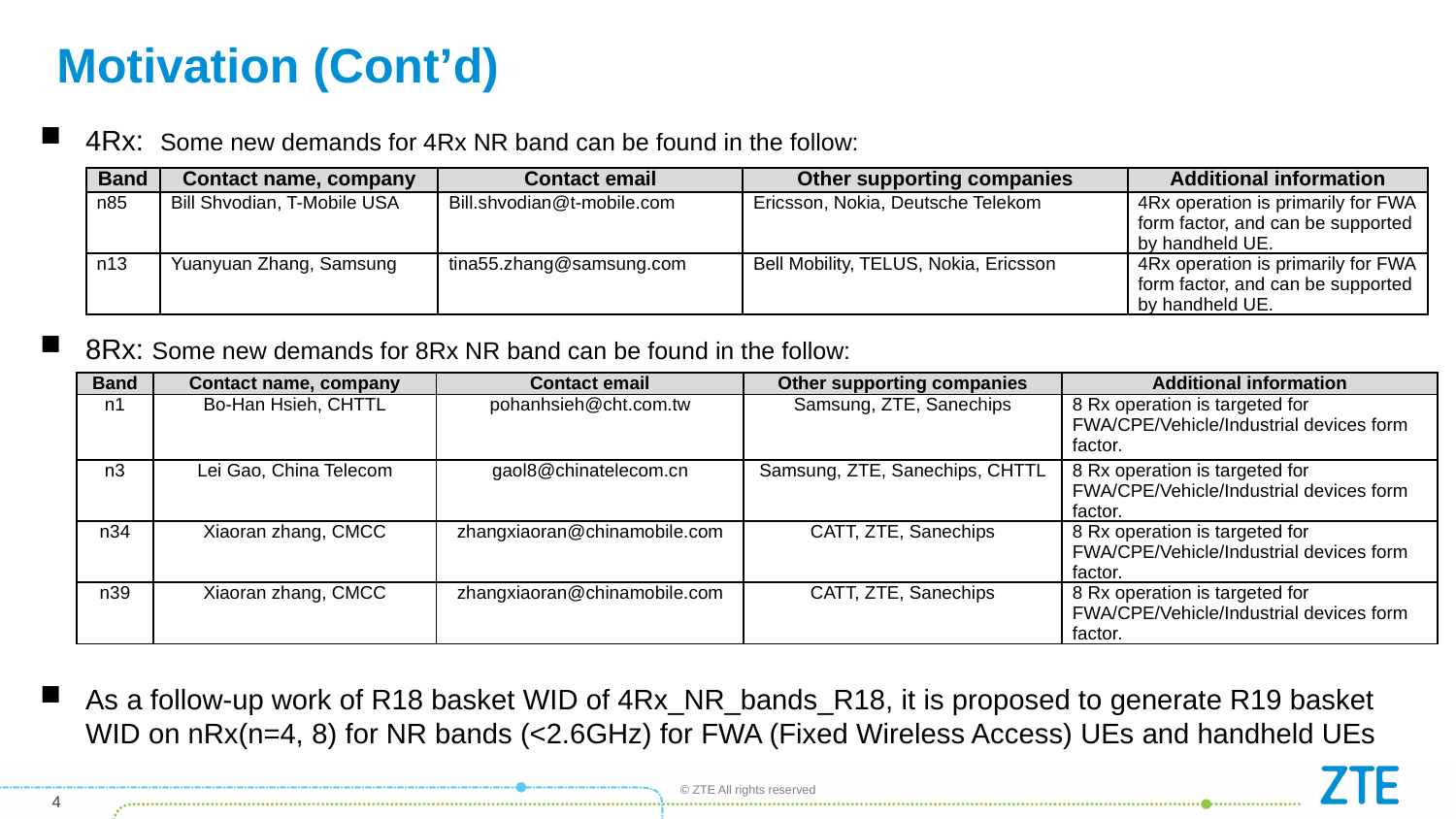

# Motivation (Cont’d)
4Rx:  Some new demands for 4Rx NR band can be found in the follow:

8Rx: Some new demands for 8Rx NR band can be found in the follow:

As a follow-up work of R18 basket WID of 4Rx_NR_bands_R18, it is proposed to generate R19 basket WID on nRx(n=4, 8) for NR bands (<2.6GHz) for FWA (Fixed Wireless Access) UEs and handheld UEs

| Band | Contact name, company | Contact email | Other supporting companies | Additional information |
| --- | --- | --- | --- | --- |
| n85 | Bill Shvodian, T-Mobile USA | Bill.shvodian@t-mobile.com | Ericsson, Nokia, Deutsche Telekom | 4Rx operation is primarily for FWA form factor, and can be supported by handheld UE. |
| n13 | Yuanyuan Zhang, Samsung | tina55.zhang@samsung.com | Bell Mobility, TELUS, Nokia, Ericsson | 4Rx operation is primarily for FWA form factor, and can be supported by handheld UE. |
| Band | Contact name, company | Contact email | Other supporting companies | Additional information |
| --- | --- | --- | --- | --- |
| n1 | Bo-Han Hsieh, CHTTL | pohanhsieh@cht.com.tw | Samsung, ZTE, Sanechips | 8 Rx operation is targeted for FWA/CPE/Vehicle/Industrial devices form factor. |
| n3 | Lei Gao, China Telecom | gaol8@chinatelecom.cn | Samsung, ZTE, Sanechips, CHTTL | 8 Rx operation is targeted for FWA/CPE/Vehicle/Industrial devices form factor. |
| n34 | Xiaoran zhang, CMCC | zhangxiaoran@chinamobile.com | CATT, ZTE, Sanechips | 8 Rx operation is targeted for FWA/CPE/Vehicle/Industrial devices form factor. |
| n39 | Xiaoran zhang, CMCC | zhangxiaoran@chinamobile.com | CATT, ZTE, Sanechips | 8 Rx operation is targeted for FWA/CPE/Vehicle/Industrial devices form factor. |